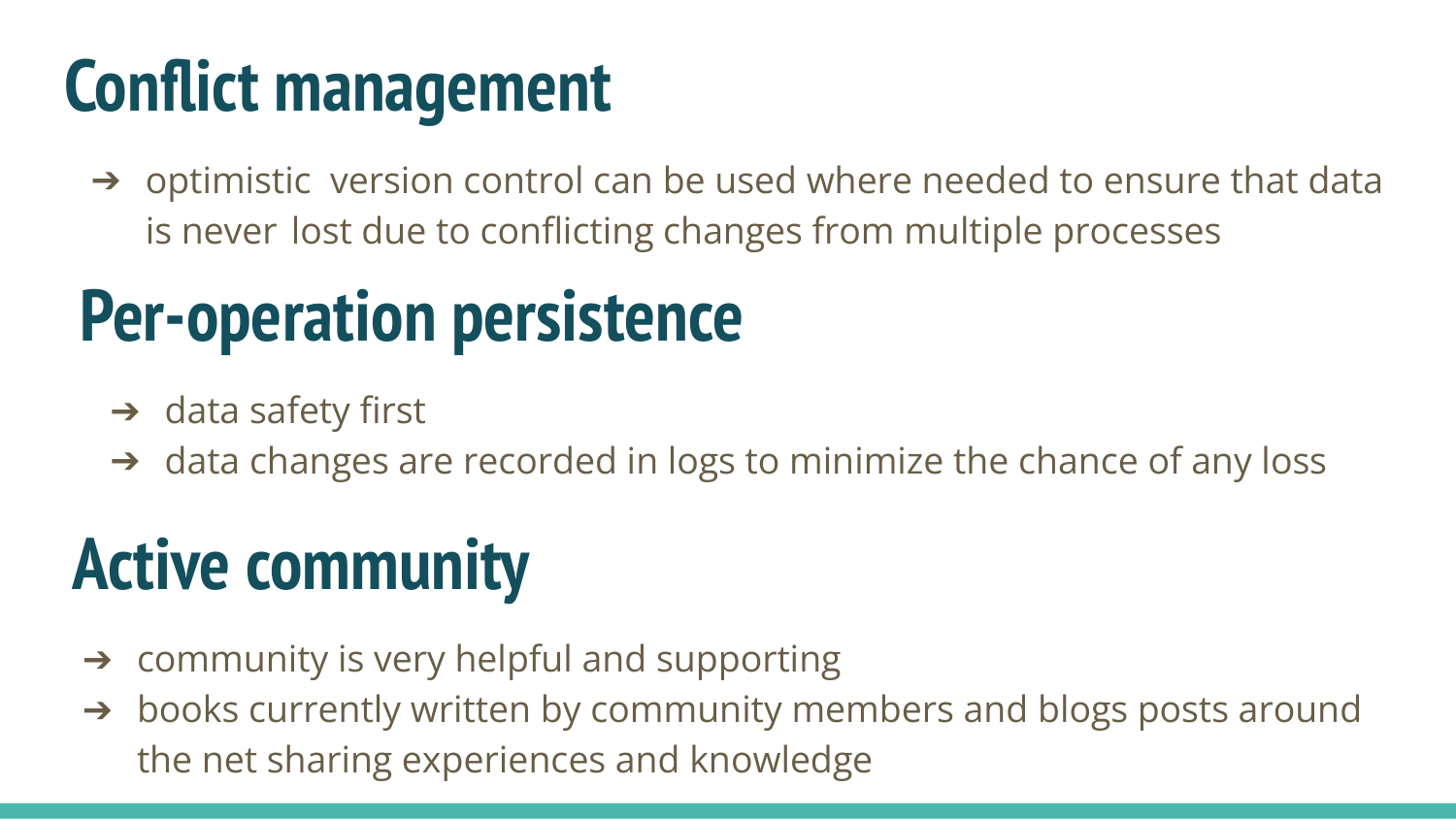

# Conflict management
optimistic  version control can be used where needed to ensure that data is never 	lost due to conflicting changes from multiple processes
Per-operation persistence
data safety first
data changes are recorded in logs to minimize the chance of any loss
Active community
community is very helpful and supporting
books currently written by community members and blogs posts around the net sharing experiences and knowledge